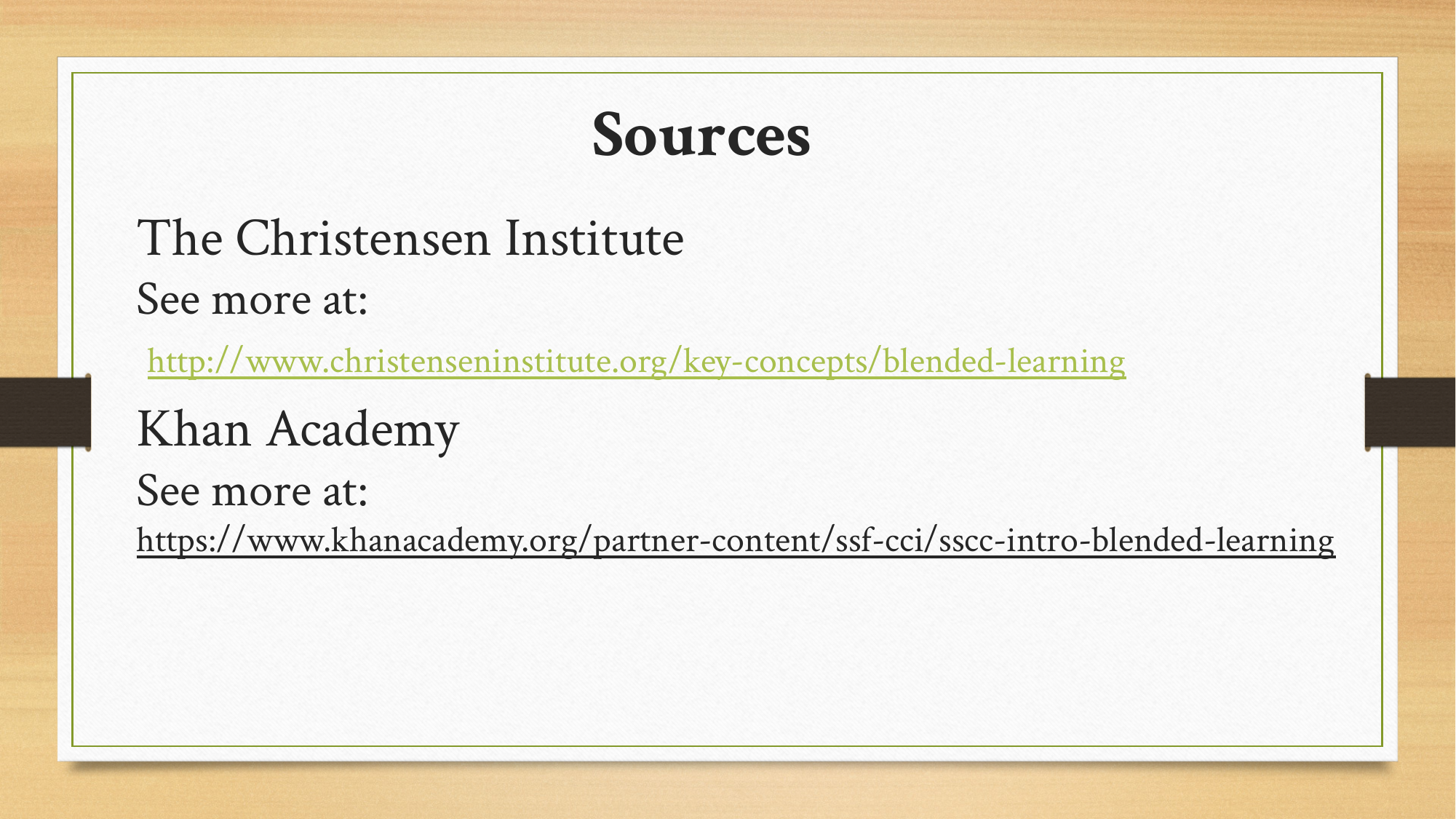

# Sources
The Christensen Institute
See more at:
 http://www.christenseninstitute.org/key-concepts/blended-learning
Khan Academy
See more at:
https://www.khanacademy.org/partner-content/ssf-cci/sscc-intro-blended-learning